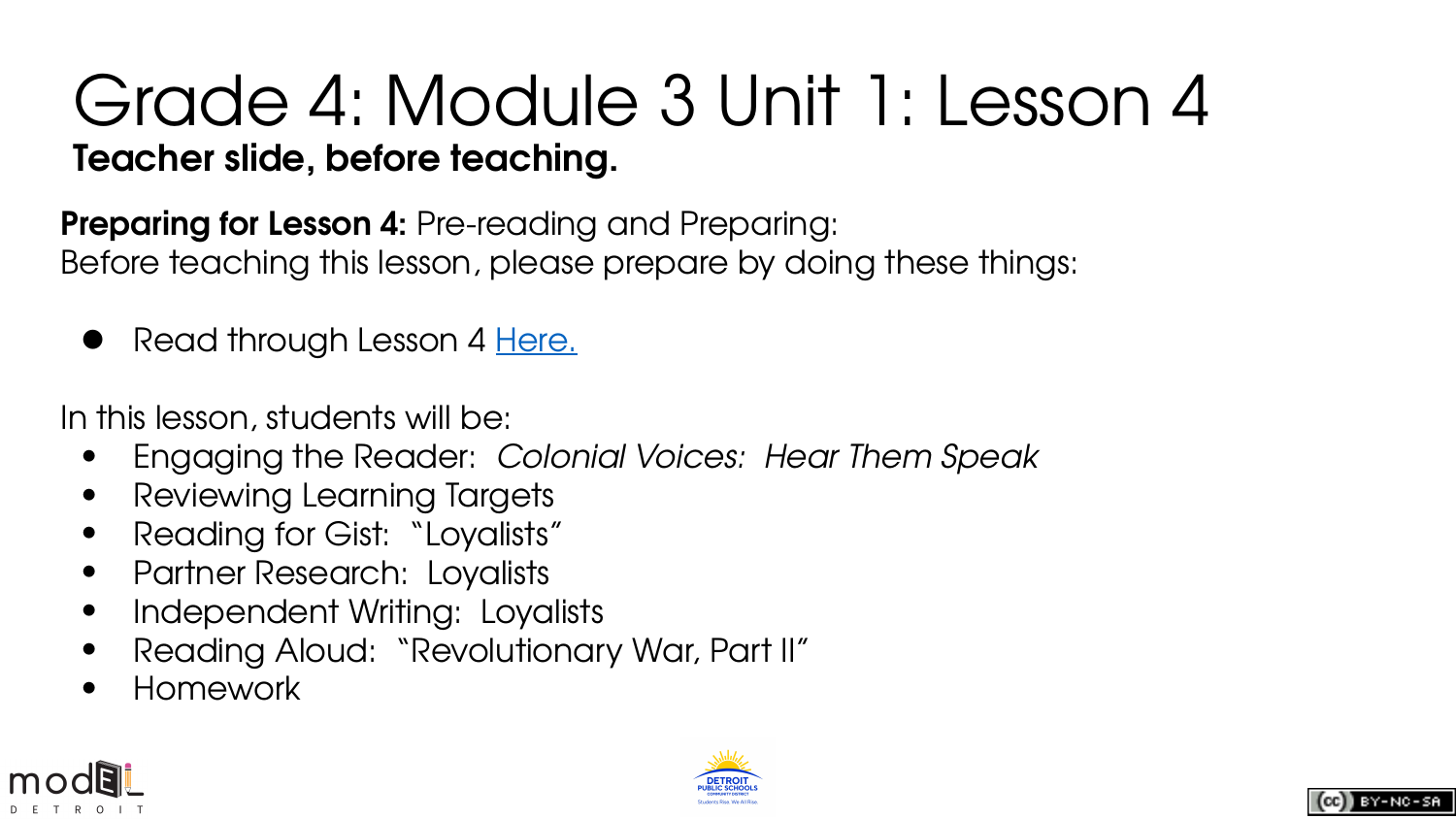

# Grade 4: Module 3 Unit 1: Lesson 4
Teacher slide, before teaching.
Preparing for Lesson 4: Pre-reading and Preparing:
Before teaching this lesson, please prepare by doing these things:
Read through Lesson 4 Here.

In this lesson, students will be:
Engaging the Reader:  Colonial Voices:  Hear Them Speak
Reviewing Learning Targets
Reading for Gist:  “Loyalists”
Partner Research:  Loyalists
Independent Writing:  Loyalists
Reading Aloud:  “Revolutionary War, Part II”
Homework